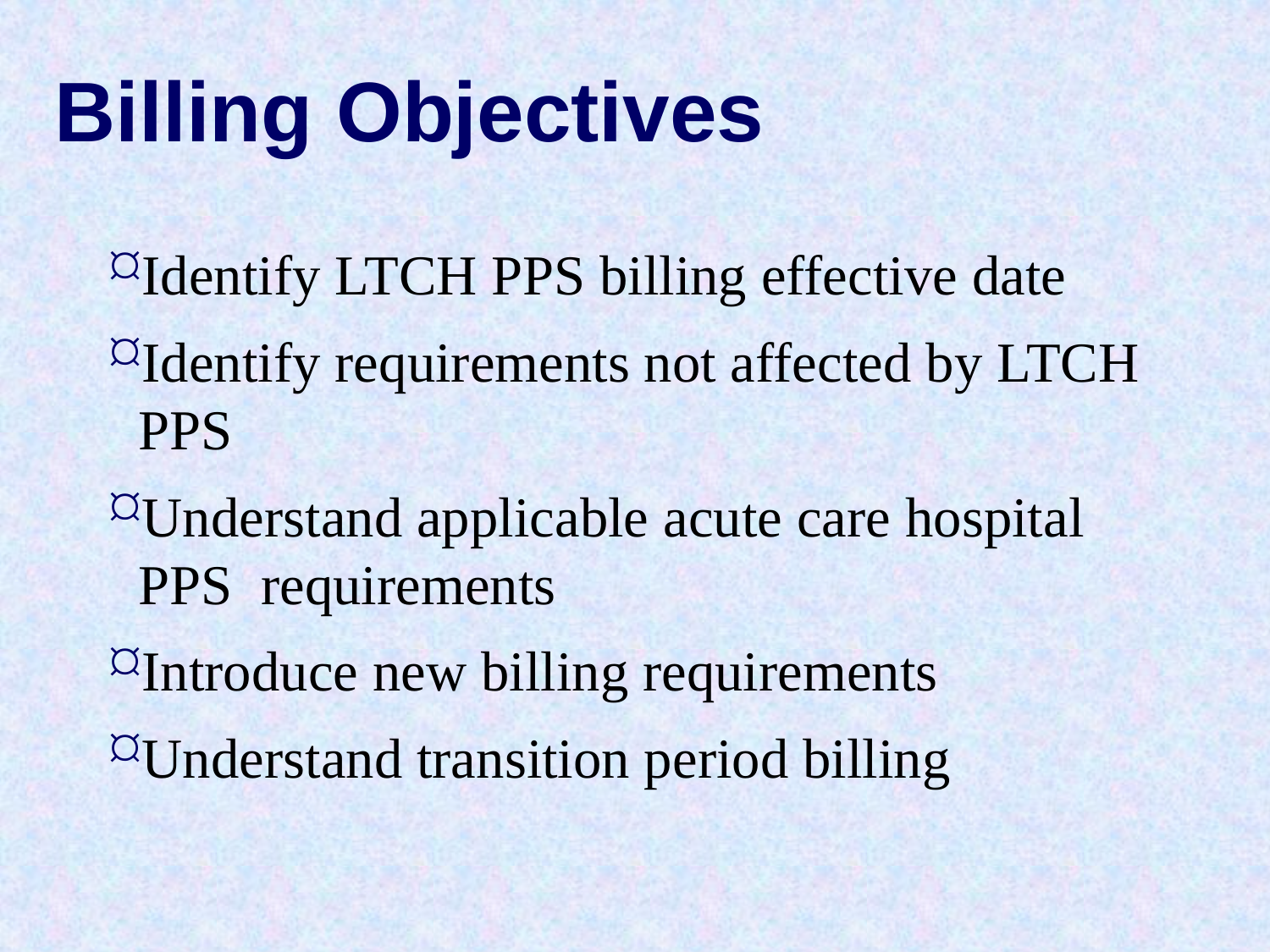

# Billing Objectives
Identify LTCH PPS billing effective date
Identify requirements not affected by LTCH PPS
Understand applicable acute care hospital PPS  requirements
Introduce new billing requirements
Understand transition period billing